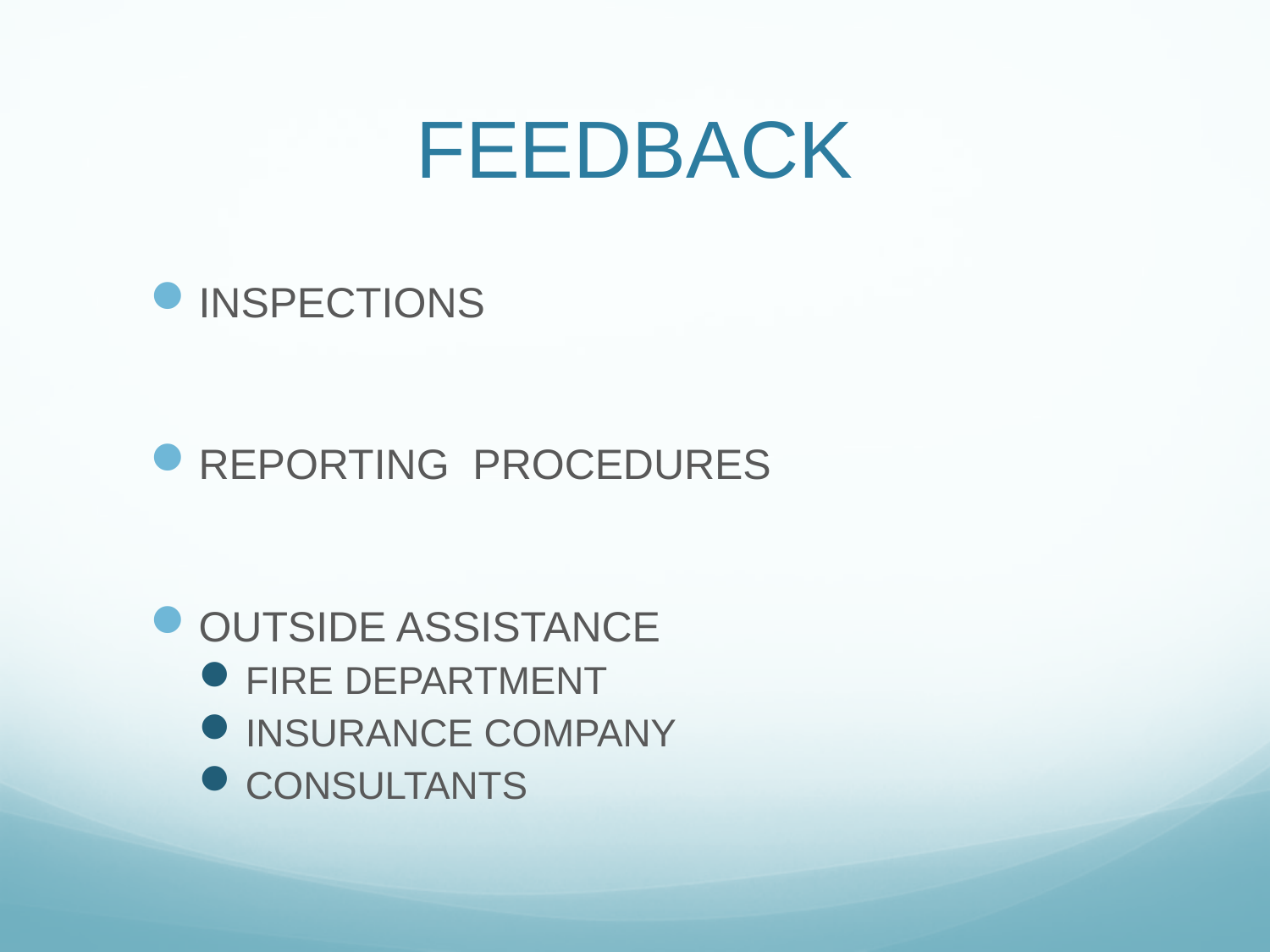

# FEEDBACK
INSPECTIONS

REPORTING  PROCEDURES

OUTSIDE ASSISTANCE
FIRE DEPARTMENT
INSURANCE COMPANY
CONSULTANTS